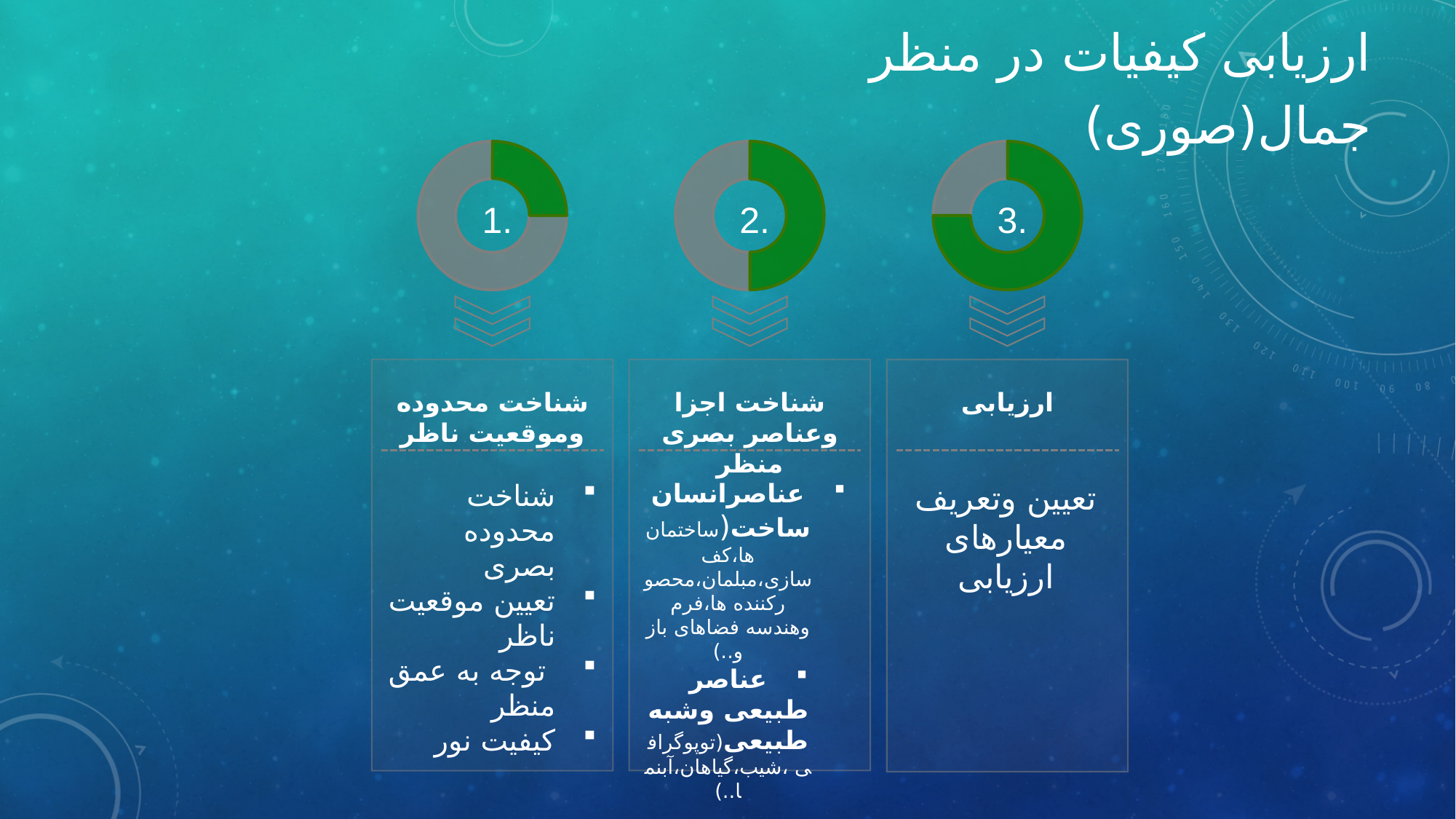

ارزیابی کیفیات در منظر جمال(صوری)

1.

2.

3.

شناخت اجزا وعناصر بصری منظر
عناصرانسان ساخت(ساختمان ها،کف سازی،مبلمان،محصورکننده ها،فرم وهندسه فضاهای باز و..)
عناصر طبیعی وشبه طبیعی(توپوگرافی ،شیب،گیاهان،آبنما..)

ارزیابی
تعیین وتعریف معیارهای ارزیابی

شناخت محدوده وموقعیت ناظر
شناخت محدوده بصری
تعیین موقعیت ناظر
 توجه به عمق منظر
کیفیت نور